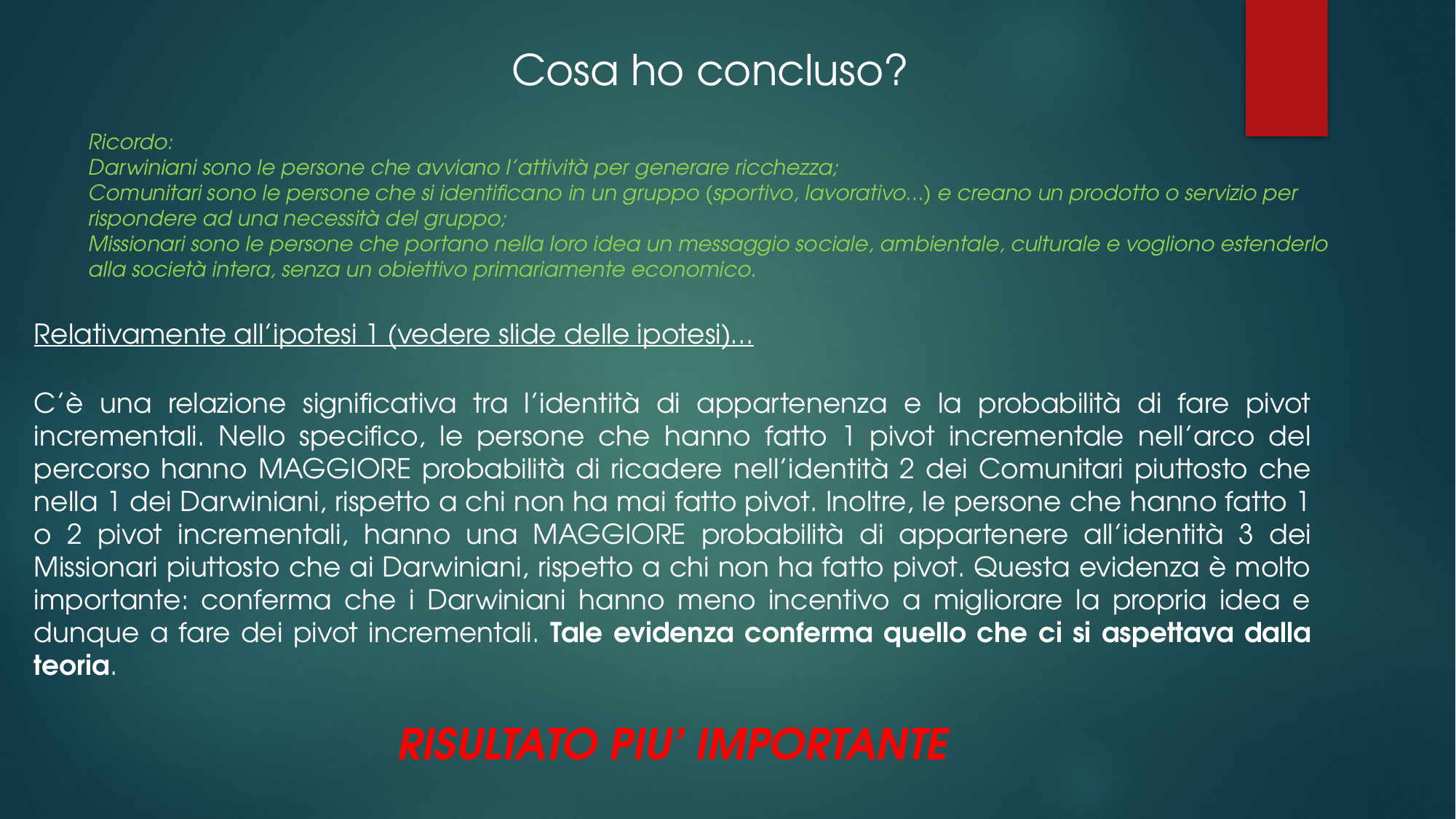

Cosa ho concluso?
Ricordo:
Darwiniani sono le persone che avviano l’attività per generare ricchezza;
Comunitari sono le persone che si identificano in un gruppo (sportivo, lavorativo…) e creano un prodotto o servizio per rispondere ad una necessità del gruppo;
Missionari sono le persone che portano nella loro idea un messaggio sociale, ambientale, culturale e vogliono estenderlo alla società intera, senza un obiettivo primariamente economico.
Relativamente all’ipotesi 1 (vedere slide delle ipotesi)…

C’è una relazione significativa tra l’identità di appartenenza e la probabilità di fare pivot incrementali. Nello specifico, le persone che hanno fatto 1 pivot incrementale nell’arco del percorso hanno MAGGIORE probabilità di ricadere nell’identità 2 dei Comunitari piuttosto che nella 1 dei Darwiniani, rispetto a chi non ha mai fatto pivot. Inoltre, le persone che hanno fatto 1 o 2 pivot incrementali, hanno una MAGGIORE probabilità di appartenere all’identità 3 dei Missionari piuttosto che ai Darwiniani, rispetto a chi non ha fatto pivot. Questa evidenza è molto importante: conferma che i Darwiniani hanno meno incentivo a migliorare la propria idea e dunque a fare dei pivot incrementali. Tale evidenza conferma quello che ci si aspettava dalla teoria.

RISULTATO PIU’ IMPORTANTE